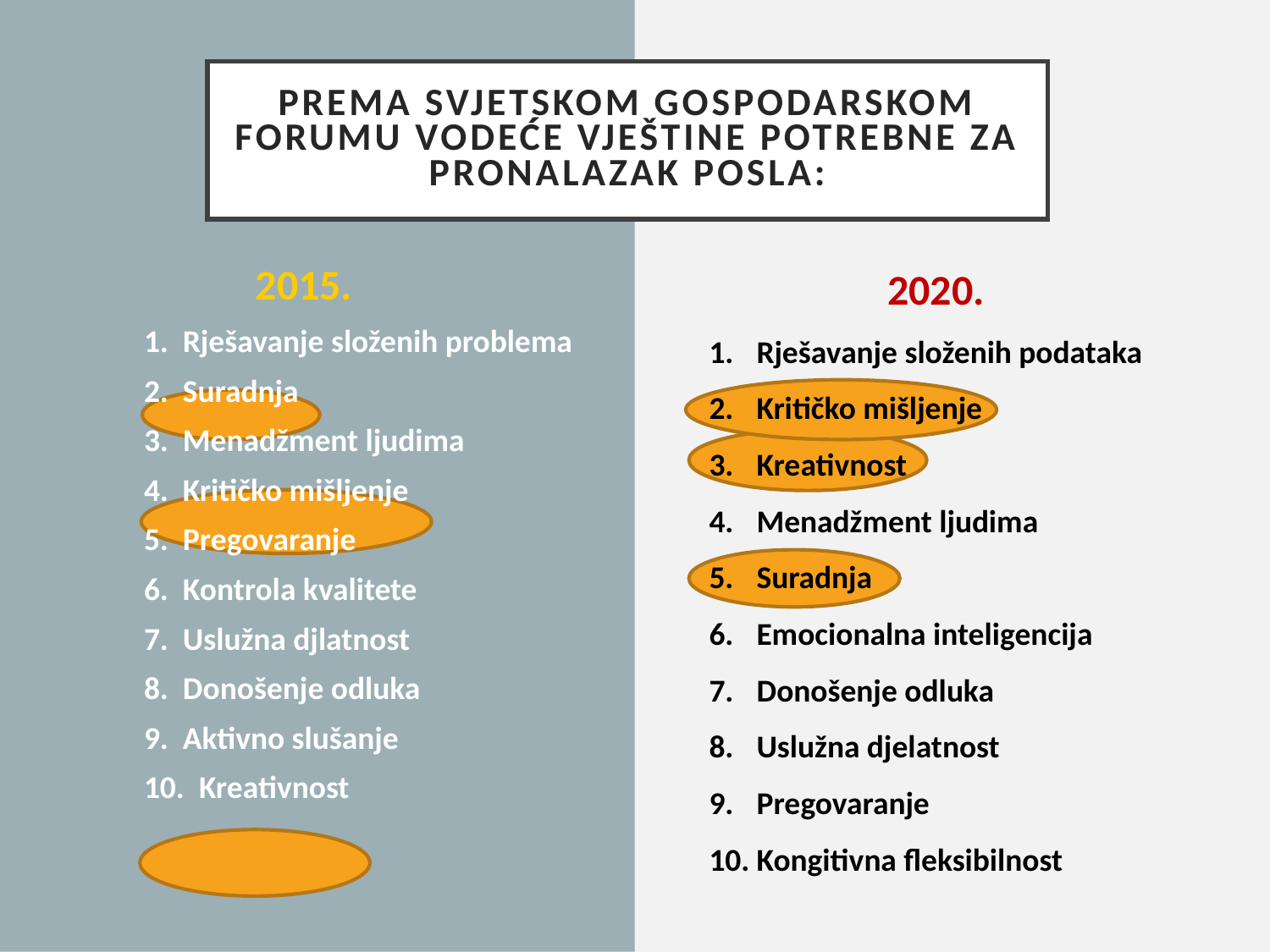

Prema svjetskom gospodarskom forumu vodeće vještine potrebne za pronalazak posla:
                 2020.
Rješavanje složenih podataka
Kritičko mišljenje
Kreativnost
Menadžment ljudima
Suradnja
Emocionalna inteligencija
Donošenje odluka
Uslužna djelatnost
Pregovaranje
Kongitivna fleksibilnost

             2015.
1.  Rješavanje složenih problema
2.  Suradnja
3.  Menadžment ljudima
4.  Kritičko mišljenje
5.  Pregovaranje
6.  Kontrola kvalitete
7.  Uslužna djlatnost
8.  Donošenje odluka
9.  Aktivno slušanje
10.  Kreativnost